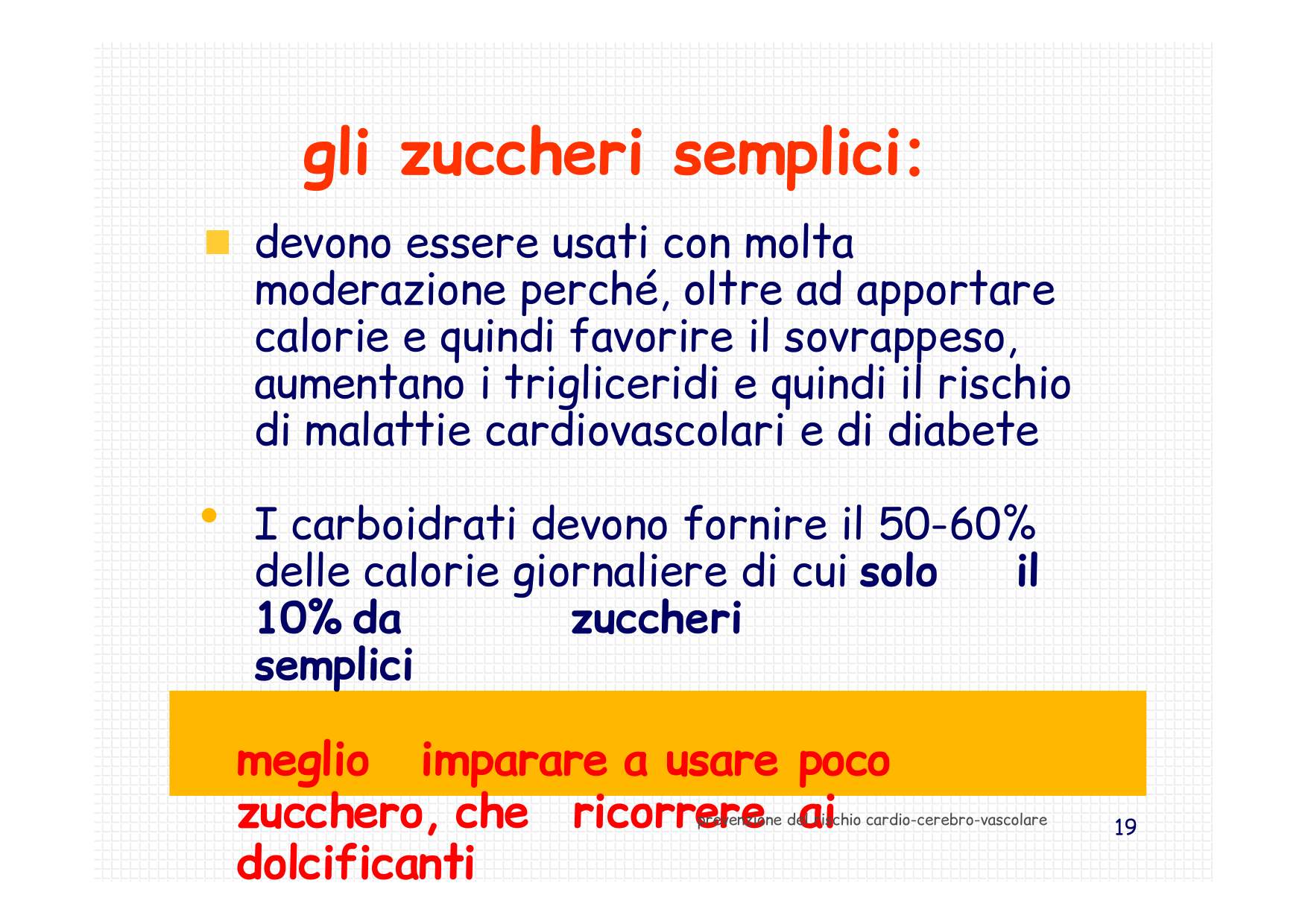

gli	zuccheri	semplici:
devono essere usati con molta moderazione perché, oltre ad apportare calorie e quindi favorire il sovrappeso, aumentano i trigliceridi e quindi il rischio di malattie cardiovascolari e di diabete

I carboidrati devono fornire il 50-60% delle calorie giornaliere di cui solo	il	10% da	zuccheri	semplici

meglio	imparare	a	usare	poco	zucchero, che	ricorrere	ai		dolcificanti

prevenzione del rischio cardio-cerebro-vascolare
19